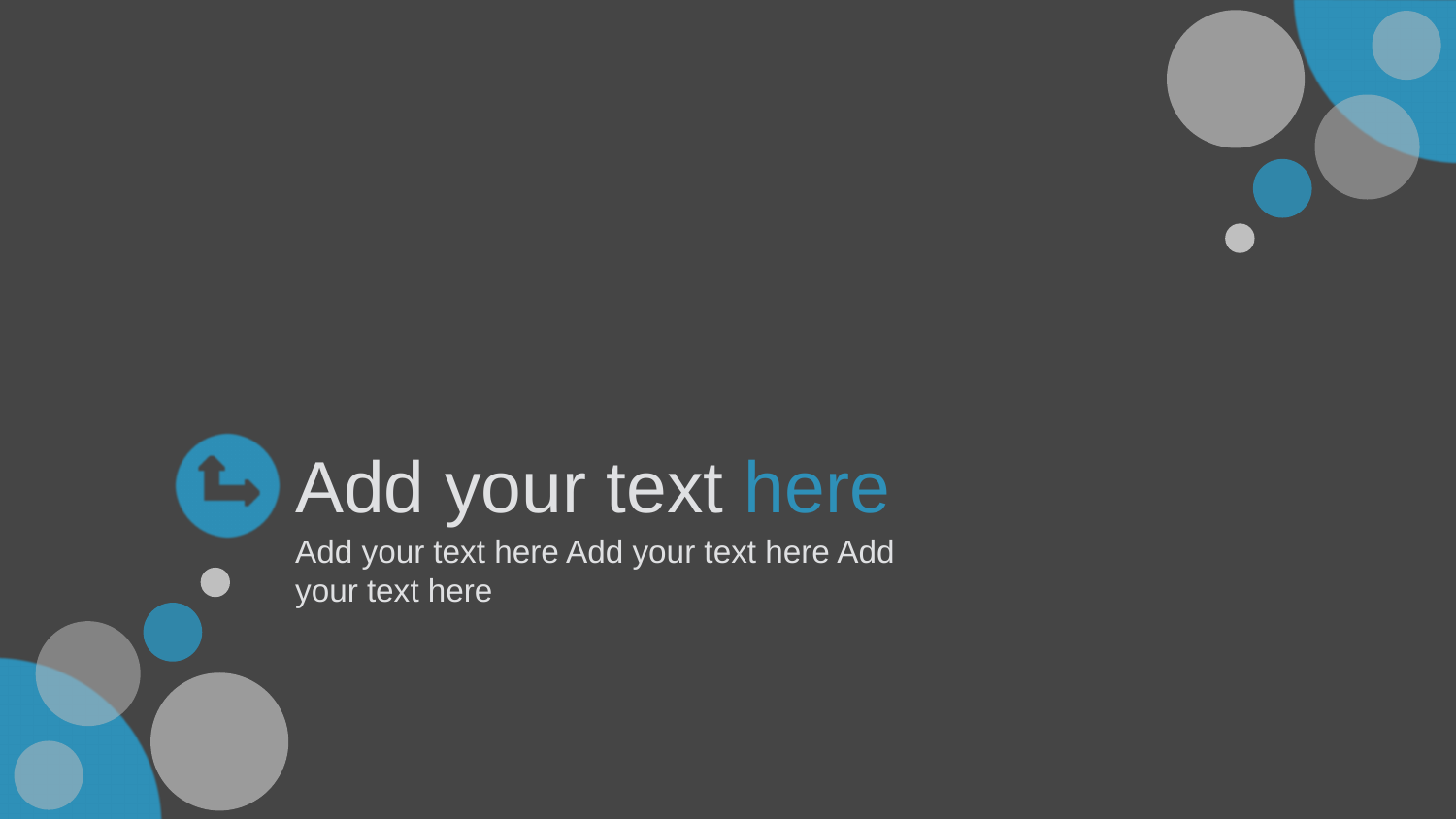

Add your text here
Add your text here Add your text here Add your text here